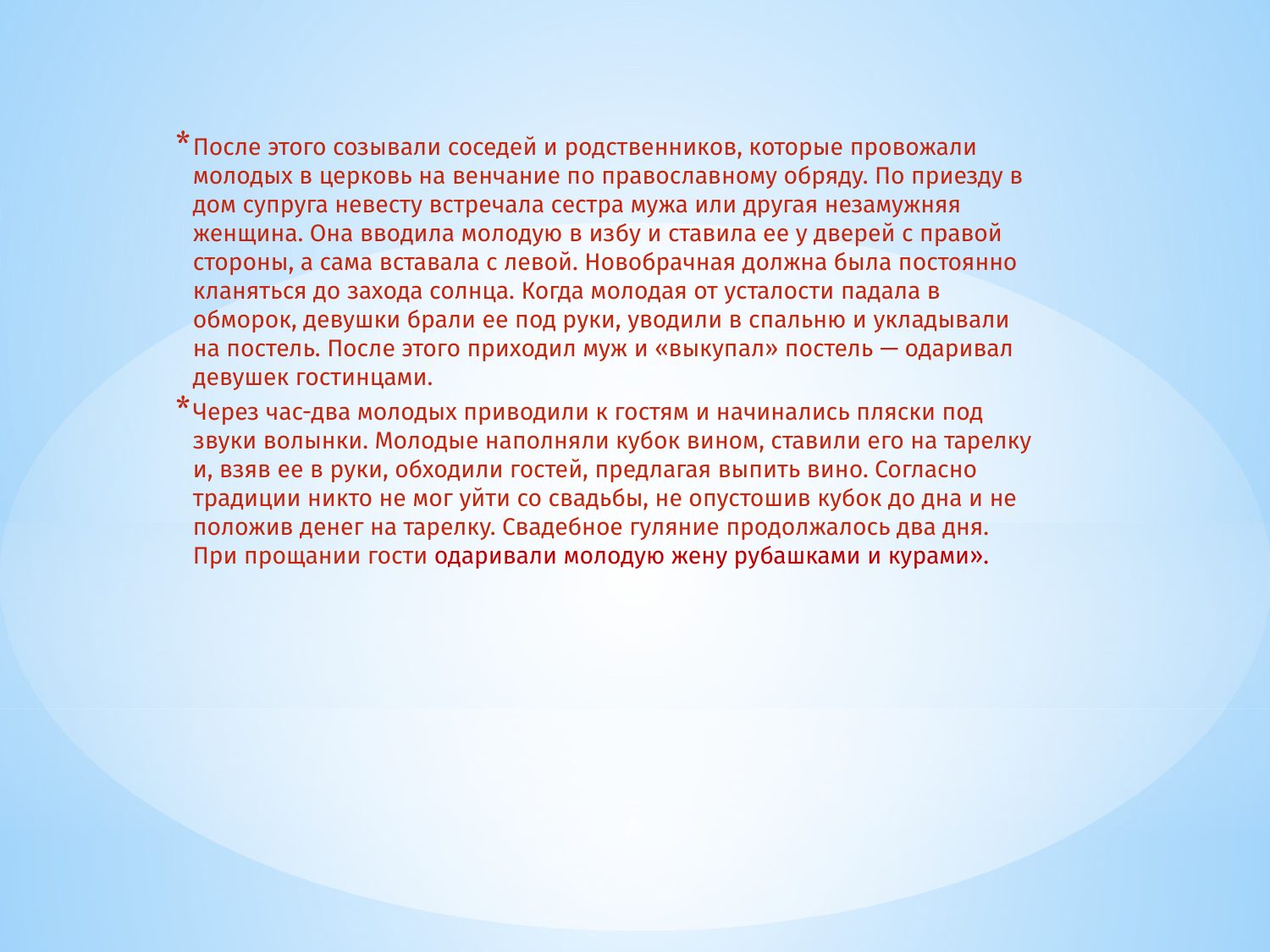

После этого созывали соседей и родственников, которые провожали молодых в церковь на венчание по православному обряду. По приезду в дом супруга невесту встречала сестра мужа или другая незамужняя женщина. Она вводила молодую в избу и ставила ее у дверей с правой стороны, а сама вставала с левой. Новобрачная должна была постоянно кланяться до захода солнца. Когда молодая от усталости падала в обморок, девушки брали ее под руки, уводили в спальню и укладывали на постель. После этого приходил муж и «выкупал» постель — одаривал девушек гостинцами.
Через час-два молодых приводили к гостям и начинались пляски под звуки волынки. Молодые наполняли кубок вином, ставили его на тарелку и, взяв ее в руки, обходили гостей, предлагая выпить вино. Согласно традиции никто не мог уйти со свадьбы, не опустошив кубок до дна и не положив денег на тарелку. Свадебное гуляние продолжалось два дня. При прощании гости одаривали молодую жену рубашками и курами».